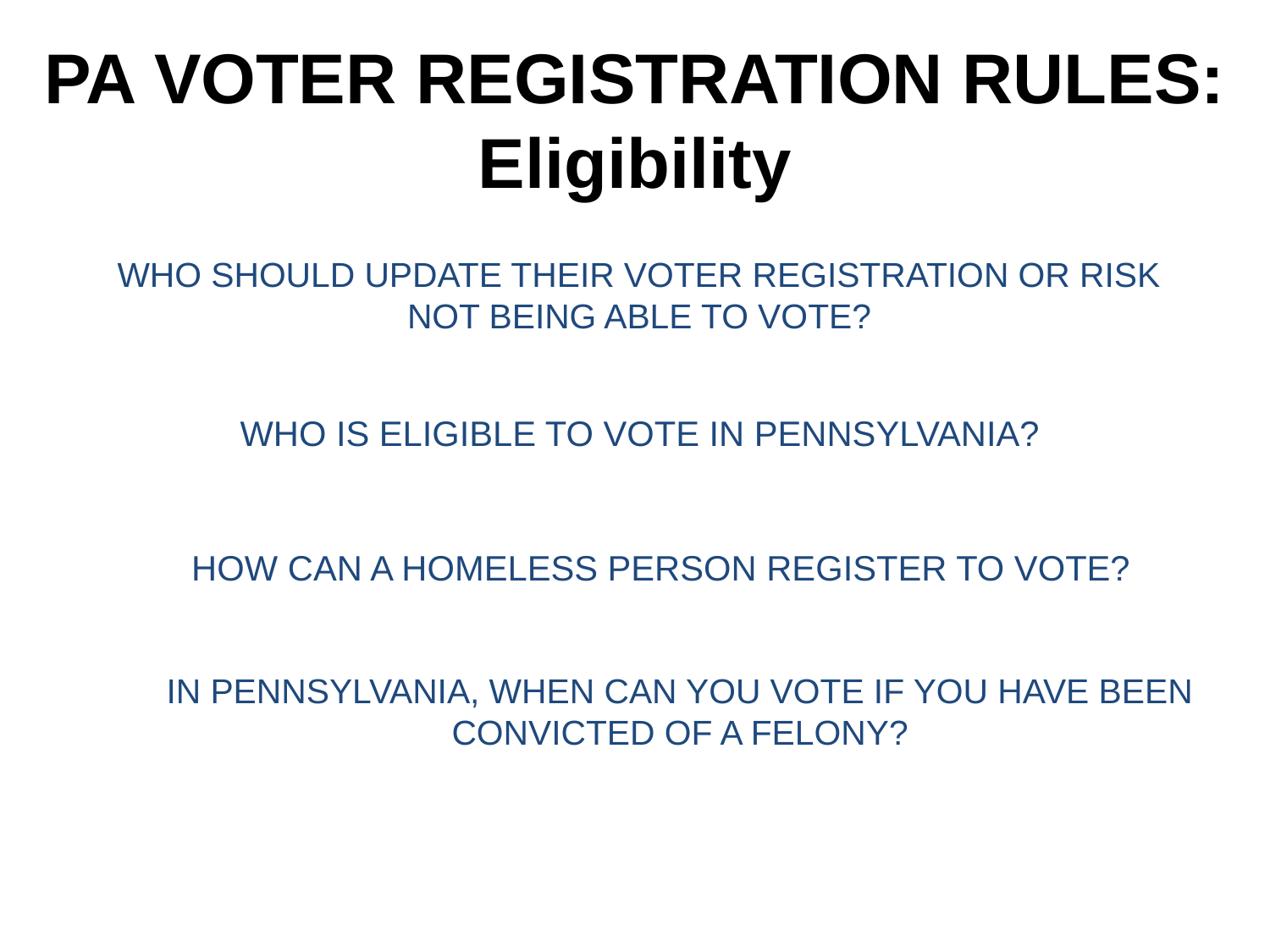

# PA VOTER REGISTRATION RULES: Eligibility
WHO SHOULD UPDATE THEIR VOTER REGISTRATION OR RISK NOT BEING ABLE TO VOTE?
WHO IS ELIGIBLE TO VOTE IN PENNSYLVANIA?
HOW CAN A HOMELESS PERSON REGISTER TO VOTE?
IN PENNSYLVANIA, WHEN CAN YOU VOTE IF YOU HAVE BEEN CONVICTED OF A FELONY?